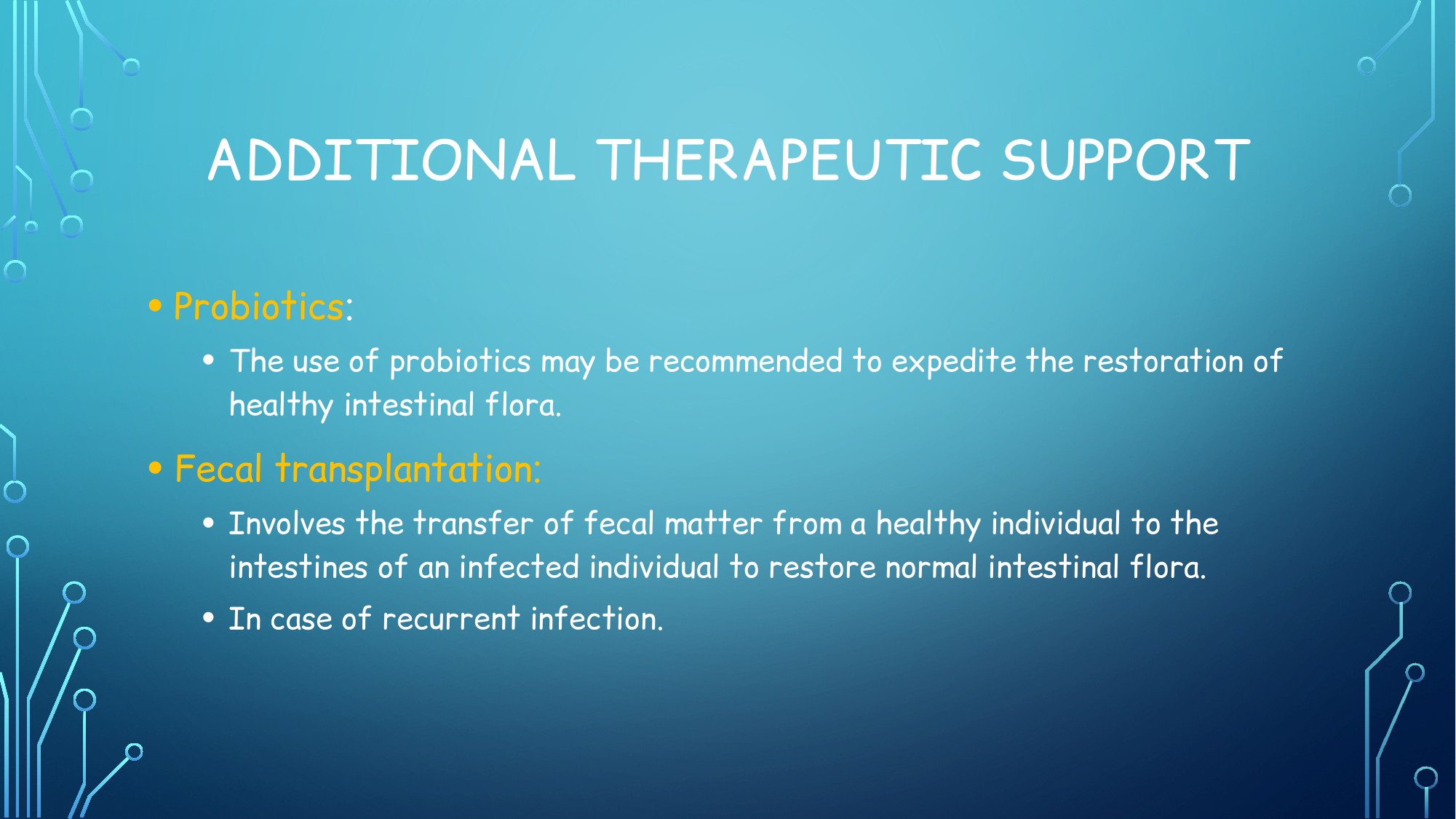

# Additional Therapeutic Support
Probiotics:
The use of probiotics may be recommended to expedite the restoration of healthy intestinal flora.
Fecal transplantation:
Involves the transfer of fecal matter from a healthy individual to the intestines of an infected individual to restore normal intestinal flora.
In case of recurrent infection.